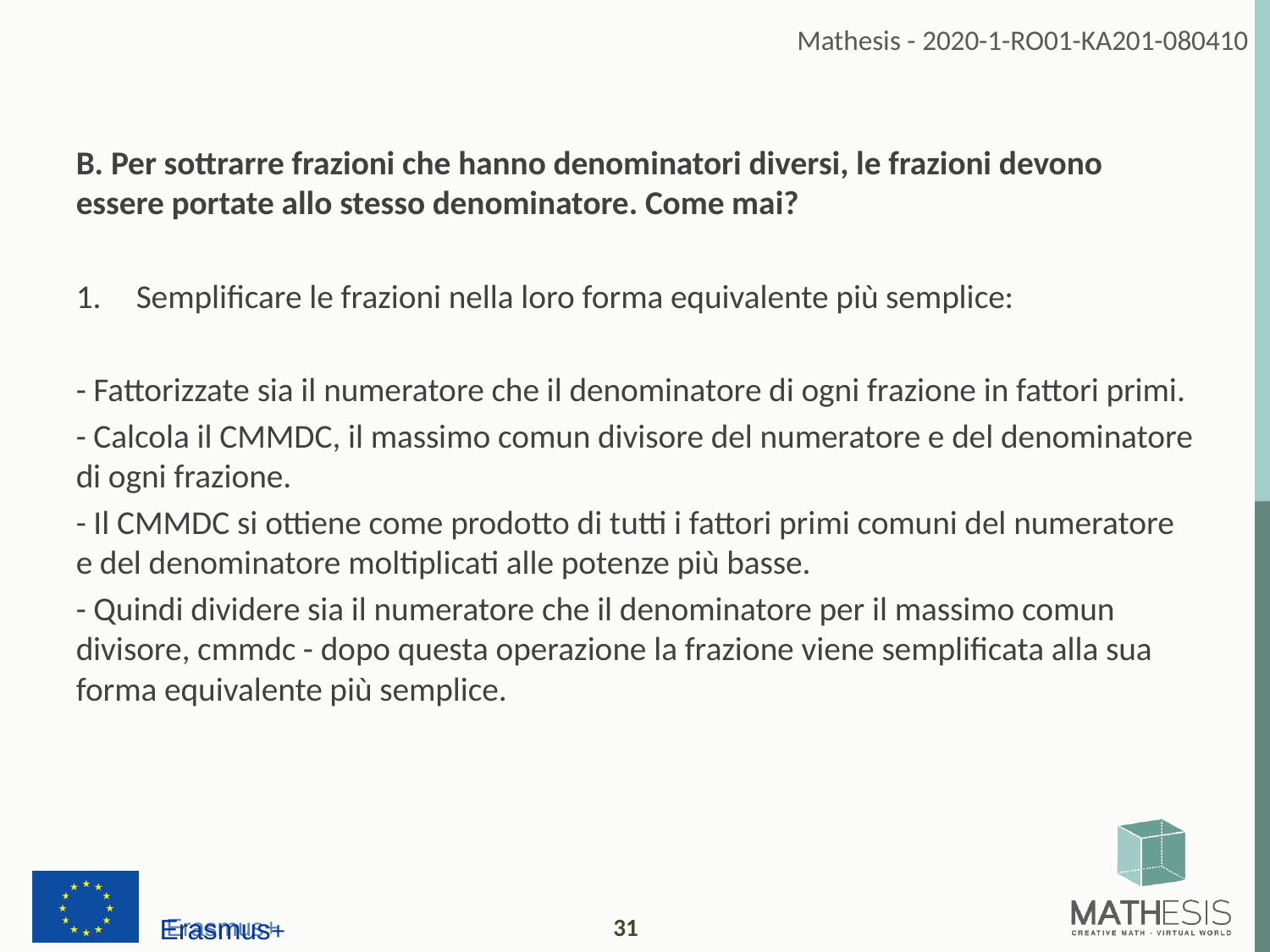

B. Per sottrarre frazioni che hanno denominatori diversi, le frazioni devono essere portate allo stesso denominatore. Come mai?

Semplificare le frazioni nella loro forma equivalente più semplice:

- Fattorizzate sia il numeratore che il denominatore di ogni frazione in fattori primi.
- Calcola il CMMDC, il massimo comun divisore del numeratore e del denominatore di ogni frazione.
- Il CMMDC si ottiene come prodotto di tutti i fattori primi comuni del numeratore e del denominatore moltiplicati alle potenze più basse.
- Quindi dividere sia il numeratore che il denominatore per il massimo comun divisore, cmmdc - dopo questa operazione la frazione viene semplificata alla sua forma equivalente più semplice.